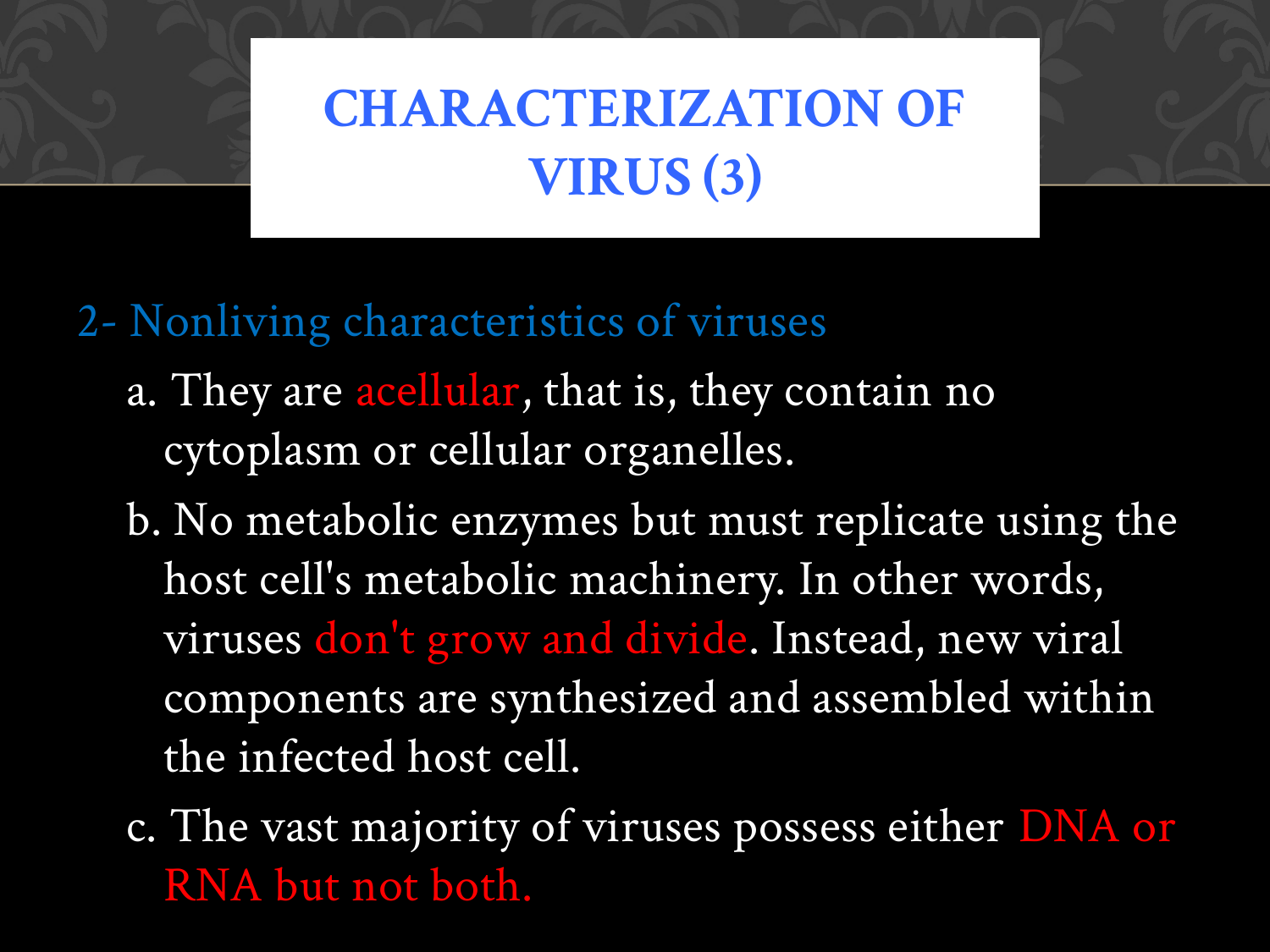

Characterization of virus (3)
#
2- Nonliving characteristics of viruses
a. They are acellular, that is, they contain no cytoplasm or cellular organelles.
b. No metabolic enzymes but must replicate using the host cell's metabolic machinery. In other words, viruses don't grow and divide. Instead, new viral components are synthesized and assembled within the infected host cell.
c. The vast majority of viruses possess either DNA or RNA but not both.